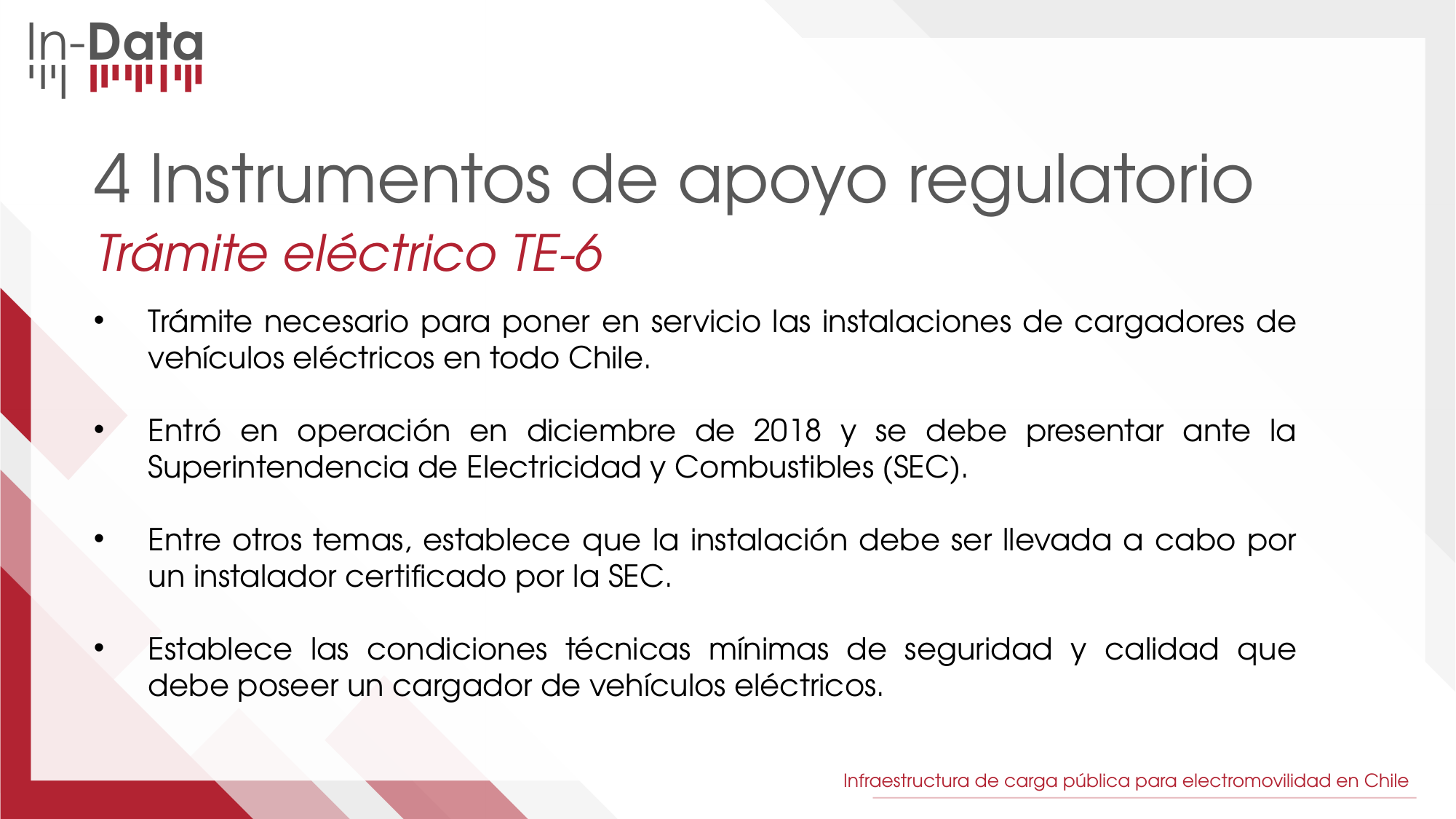

4 Instrumentos de apoyo regulatorio
Trámite eléctrico TE-6
Trámite necesario para poner en servicio las instalaciones de cargadores de vehículos eléctricos en todo Chile.

Entró en operación en diciembre de 2018 y se debe presentar ante la Superintendencia de Electricidad y Combustibles (SEC).

Entre otros temas, establece que la instalación debe ser llevada a cabo por un instalador certificado por la SEC.

Establece las condiciones técnicas mínimas de seguridad y calidad que debe poseer un cargador de vehículos eléctricos.

Infraestructura de carga pública para electromovilidad en Chile